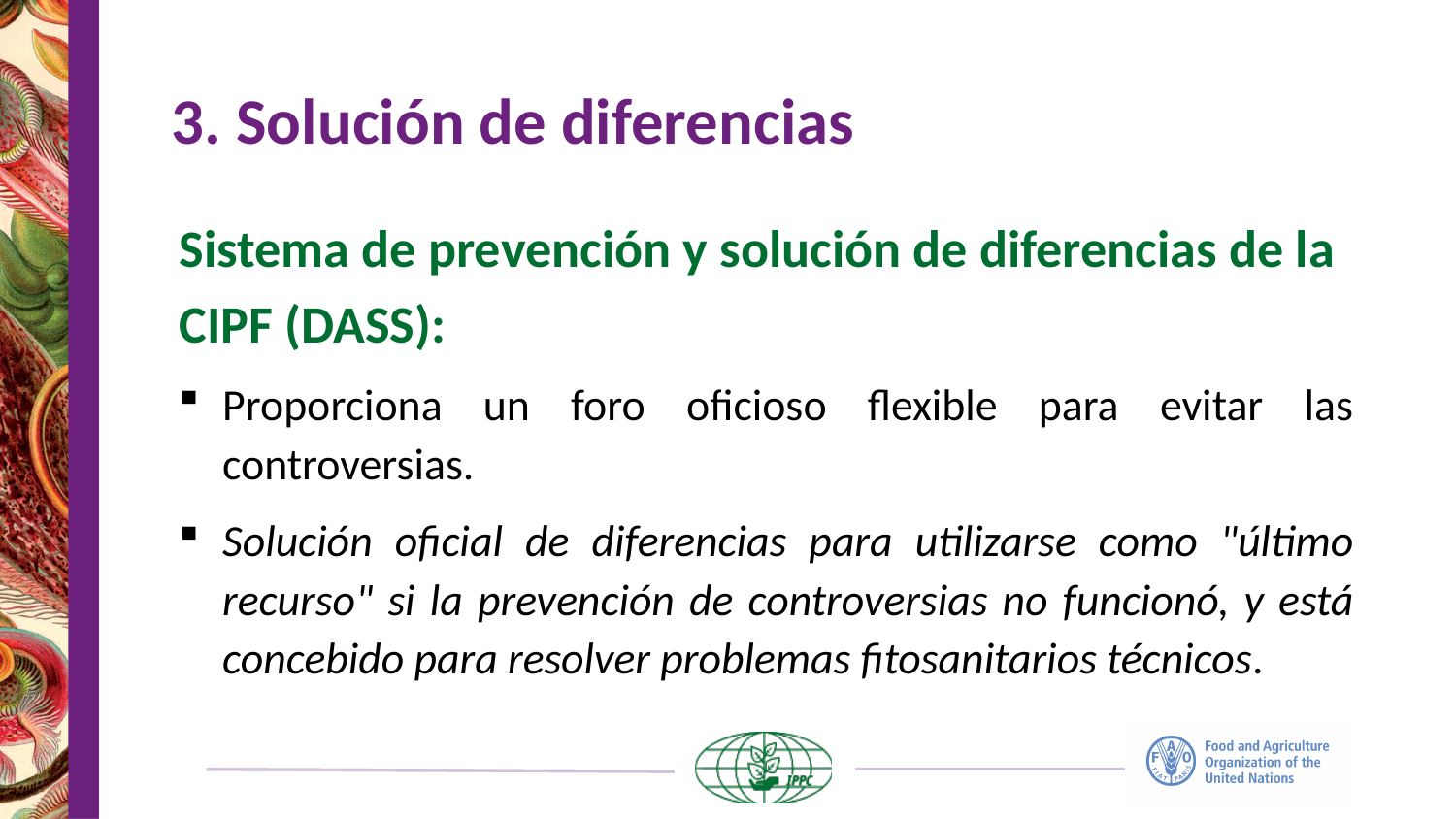

# 3. Solución de diferencias
Sistema de prevención y solución de diferencias de la CIPF (DASS):
Proporciona un foro oficioso flexible para evitar las controversias.
Solución oficial de diferencias para utilizarse como "último recurso" si la prevención de controversias no funcionó, y está concebido para resolver problemas fitosanitarios técnicos.